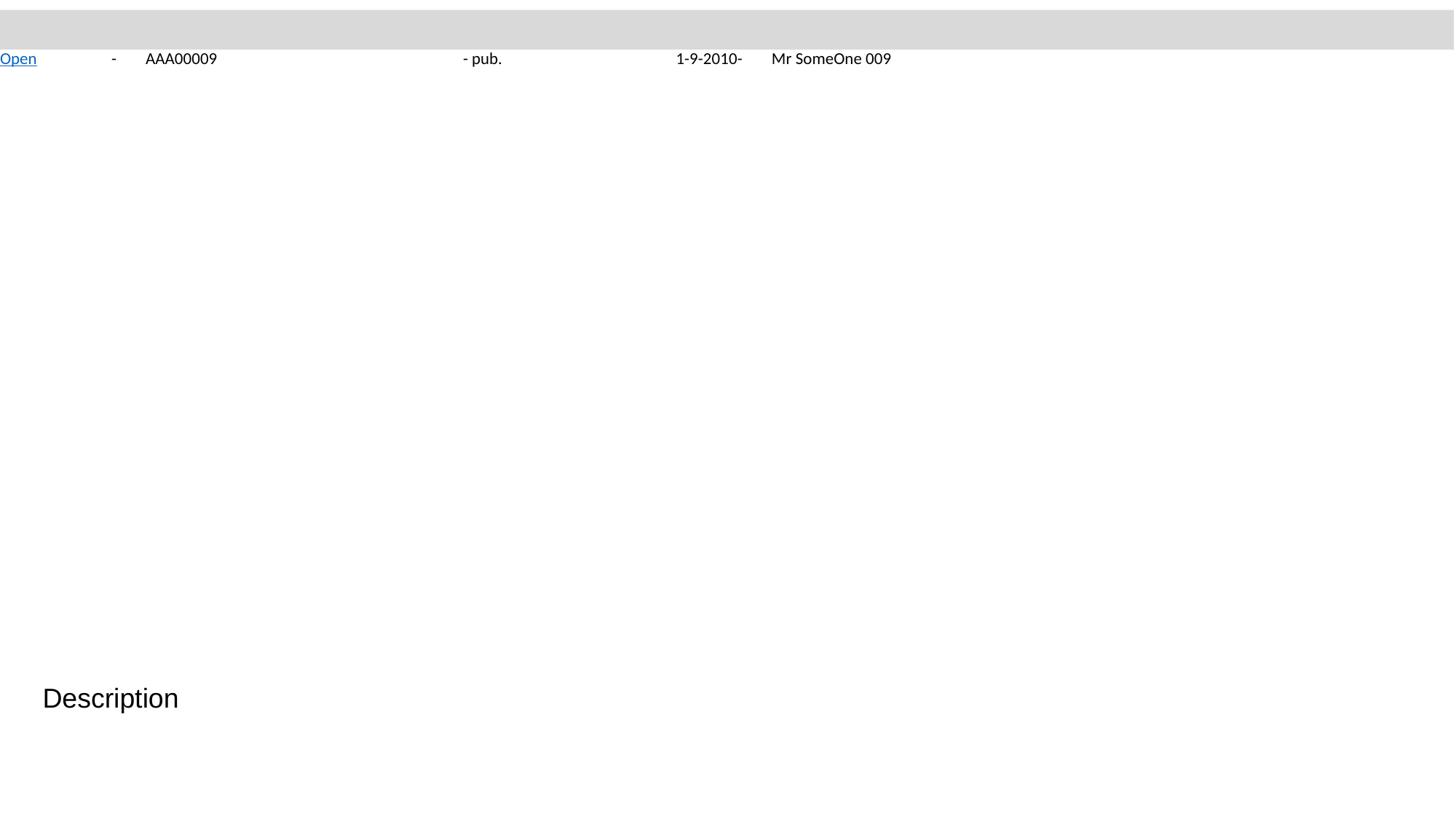

| Open | - | AAA00009 | - pub. | 1-9-2010 | - | Mr SomeOne 009 |
| --- | --- | --- | --- | --- | --- | --- |
Description